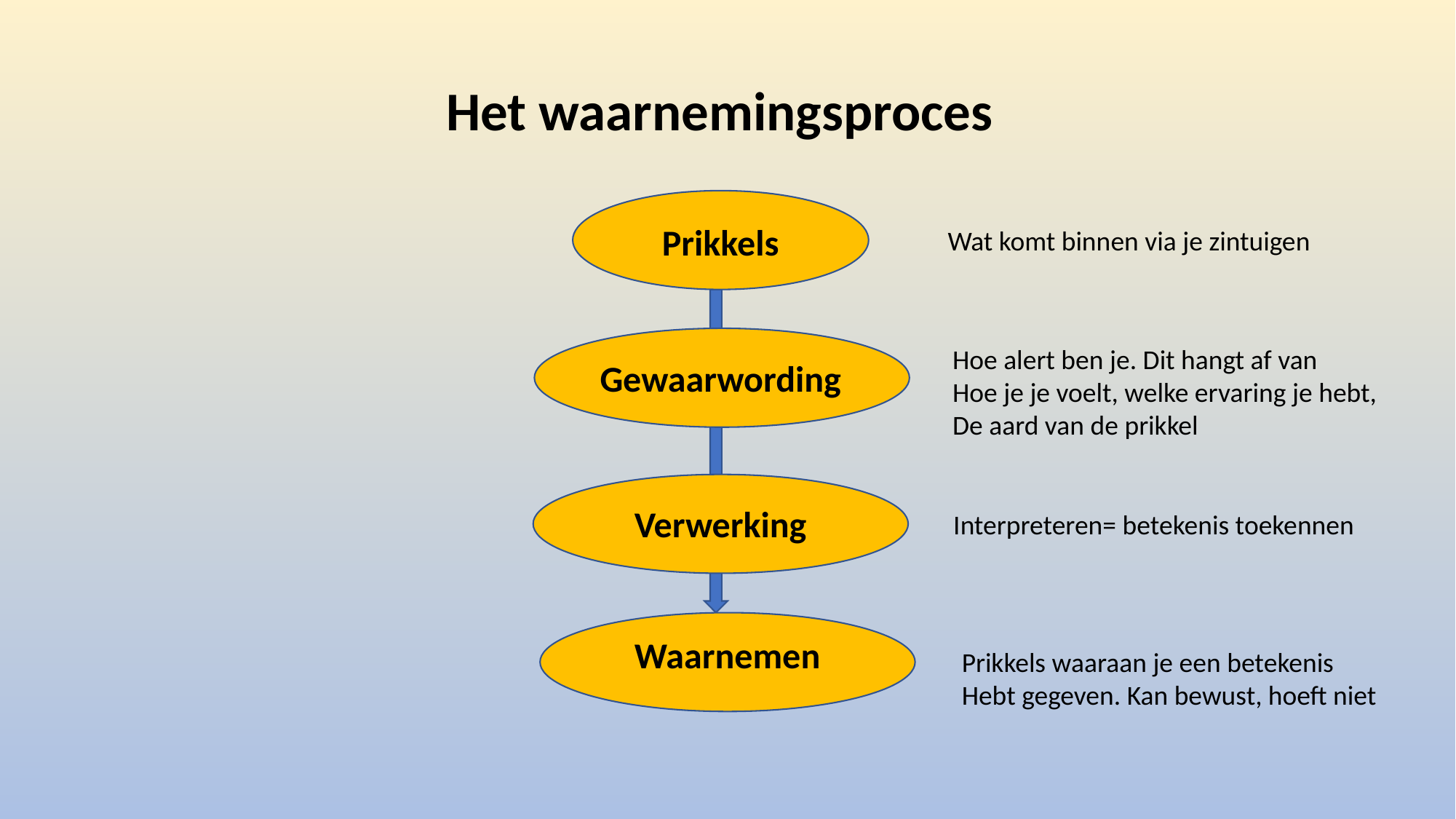

Het waarnemingsproces

Prikkels
Wat komt binnen via je zintuigen

Hoe alert ben je. Dit hangt af van
Hoe je je voelt, welke ervaring je hebt,
De aard van de prikkel
Gewaarwording

Verwerking
Interpreteren= betekenis toekennen

Waarnemen
Prikkels waaraan je een betekenis
Hebt gegeven. Kan bewust, hoeft niet